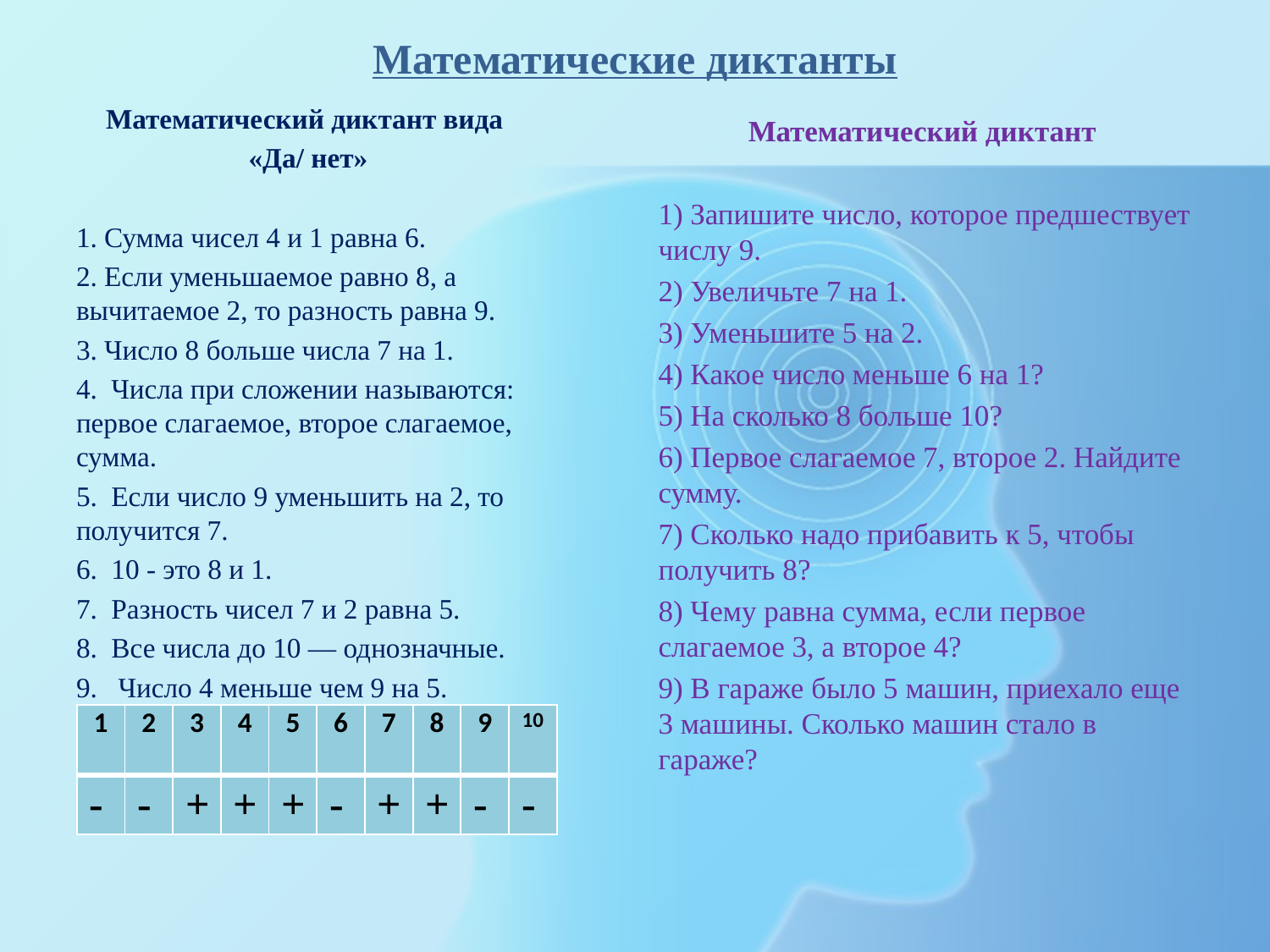

# Математические диктанты
Математический диктант вида
«Да/ нет»

1. Сумма чисел 4 и 1 равна 6.
2. Если уменьшаемое равно 8, а вычитаемое 2, то разность равна 9.
3. Число 8 больше числа 7 на 1.
4.  Числа при сложении называются: первое слагаемое, второе слагаемое, сумма.
5.  Если число 9 уменьшить на 2, то получится 7.
6.  10 - это 8 и 1.
7.  Разность чисел 7 и 2 равна 5.
8.  Все числа до 10 — однозначные.
9.   Число 4 меньше чем 9 на 5.
10.  Если число 6 увеличить на 3, то получится 8.

Математический диктант

1) Запишите число, которое предшествует числу 9.
2) Увеличьте 7 на 1.
3) Уменьшите 5 на 2.
4) Какое число меньше 6 на 1?
5) На сколько 8 больше 10?
6) Первое слагаемое 7, второе 2. Найдите сумму.
7) Сколько надо прибавить к 5, чтобы получить 8?
8) Чему равна сумма, если первое слагаемое 3, а второе 4?
9) В гараже было 5 машин, приехало еще 3 машины. Сколько машин стало в гараже?

| 1 | 2 | 3 | 4 | 5 | 6 | 7 | 8 | 9 | 10 |
| --- | --- | --- | --- | --- | --- | --- | --- | --- | --- |
| - | - | + | + | + | - | + | + | - | - |